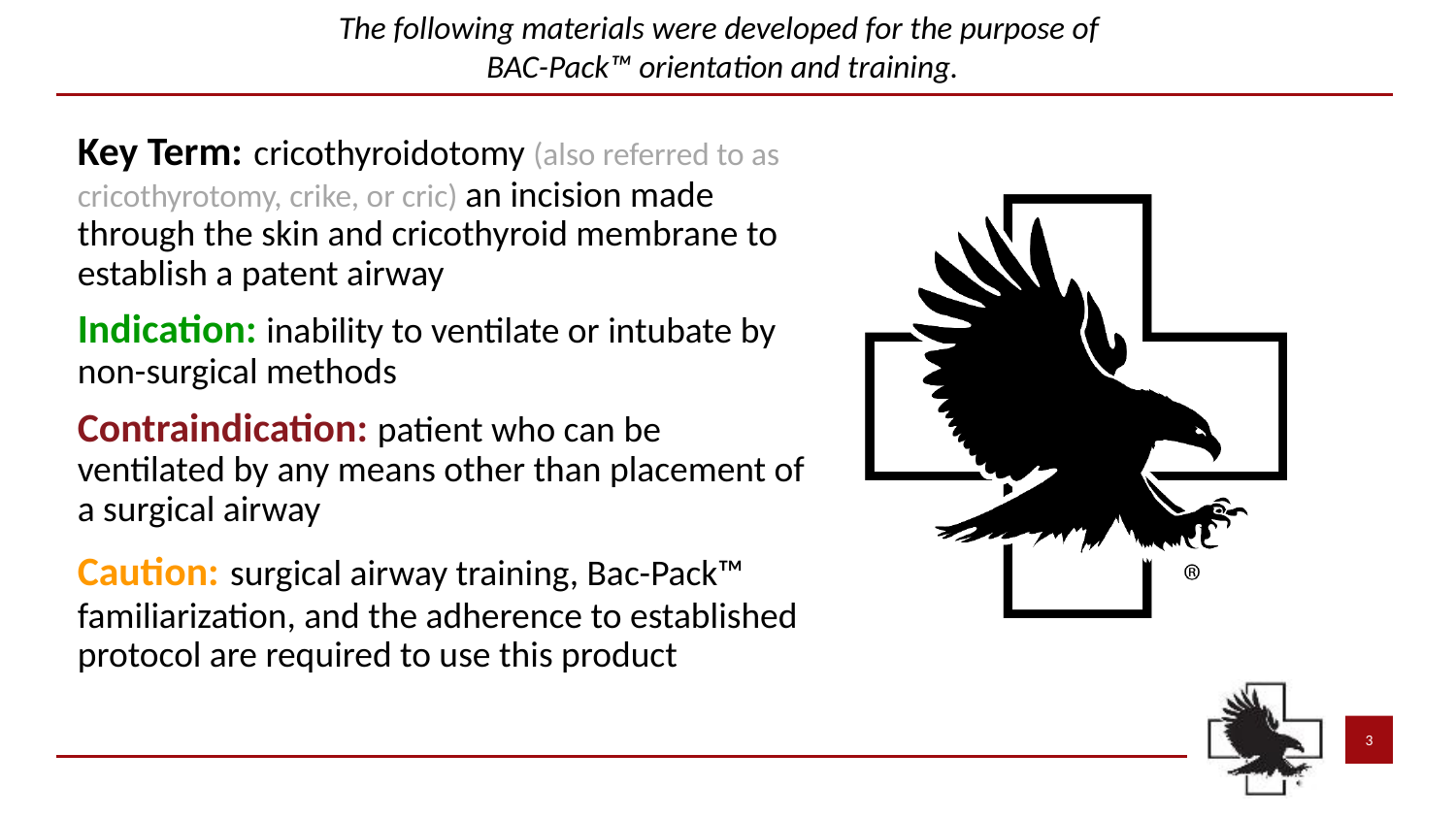

The following materials were developed for the purpose of
BAC-Pack™ orientation and training.
Key Term: cricothyroidotomy (also referred to as cricothyrotomy, crike, or cric) an incision made through the skin and cricothyroid membrane to establish a patent airway
Indication: inability to ventilate or intubate by non-surgical methods
Contraindication: patient who can be ventilated by any means other than placement of a surgical airway
Caution: surgical airway training, Bac-Pack™ familiarization, and the adherence to established protocol are required to use this product
3